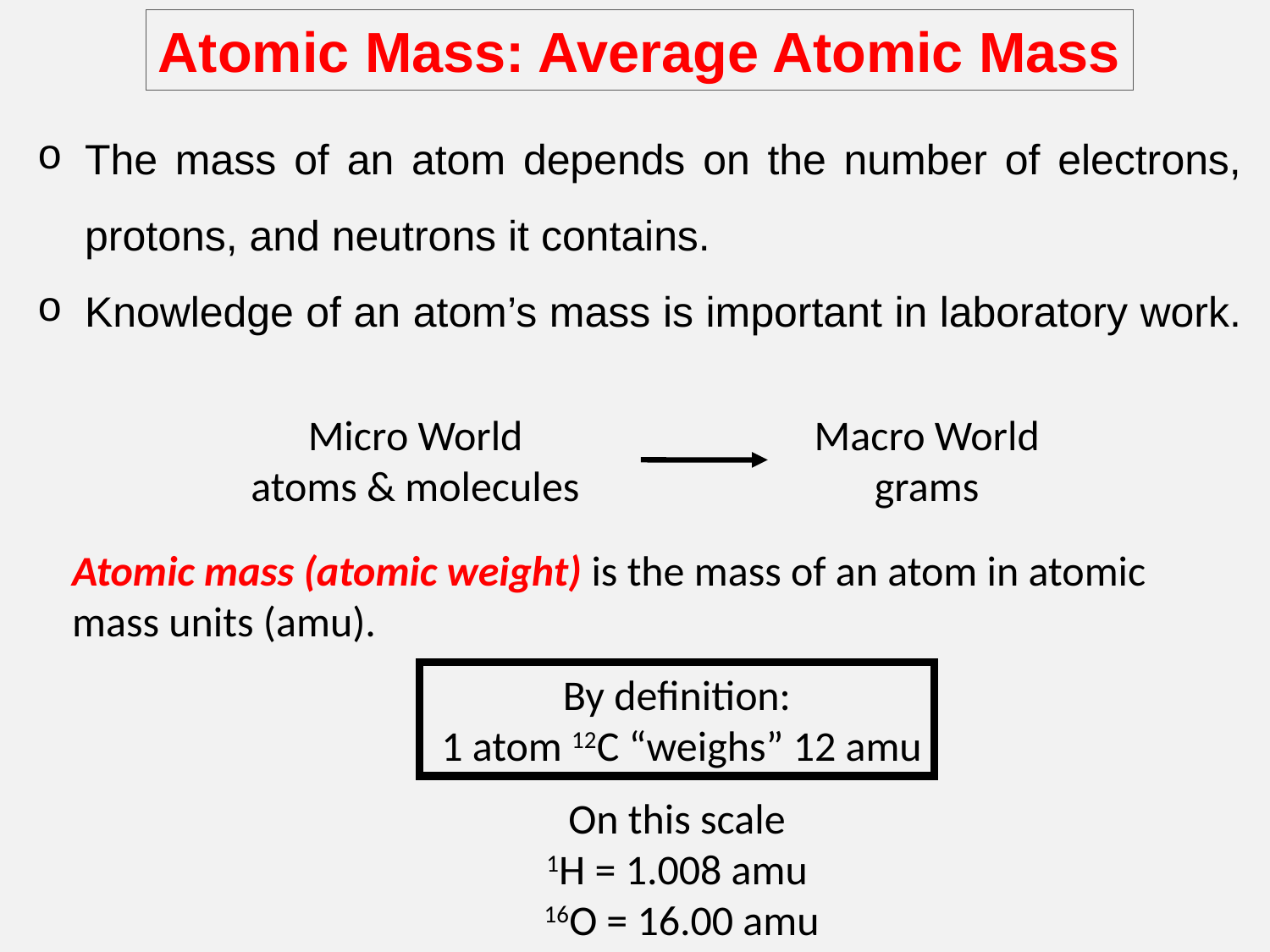

Atomic Mass: Average Atomic Mass
The mass of an atom depends on the number of electrons, protons, and neutrons it contains.
Knowledge of an atom’s mass is important in laboratory work.
Macro World
grams
Micro World
atoms & molecules

Atomic mass (atomic weight) is the mass of an atom in atomic mass units (amu).
By definition:
 1 atom 12C “weighs” 12 amu
On this scale
1H = 1.008 amu
 16O = 16.00 amu